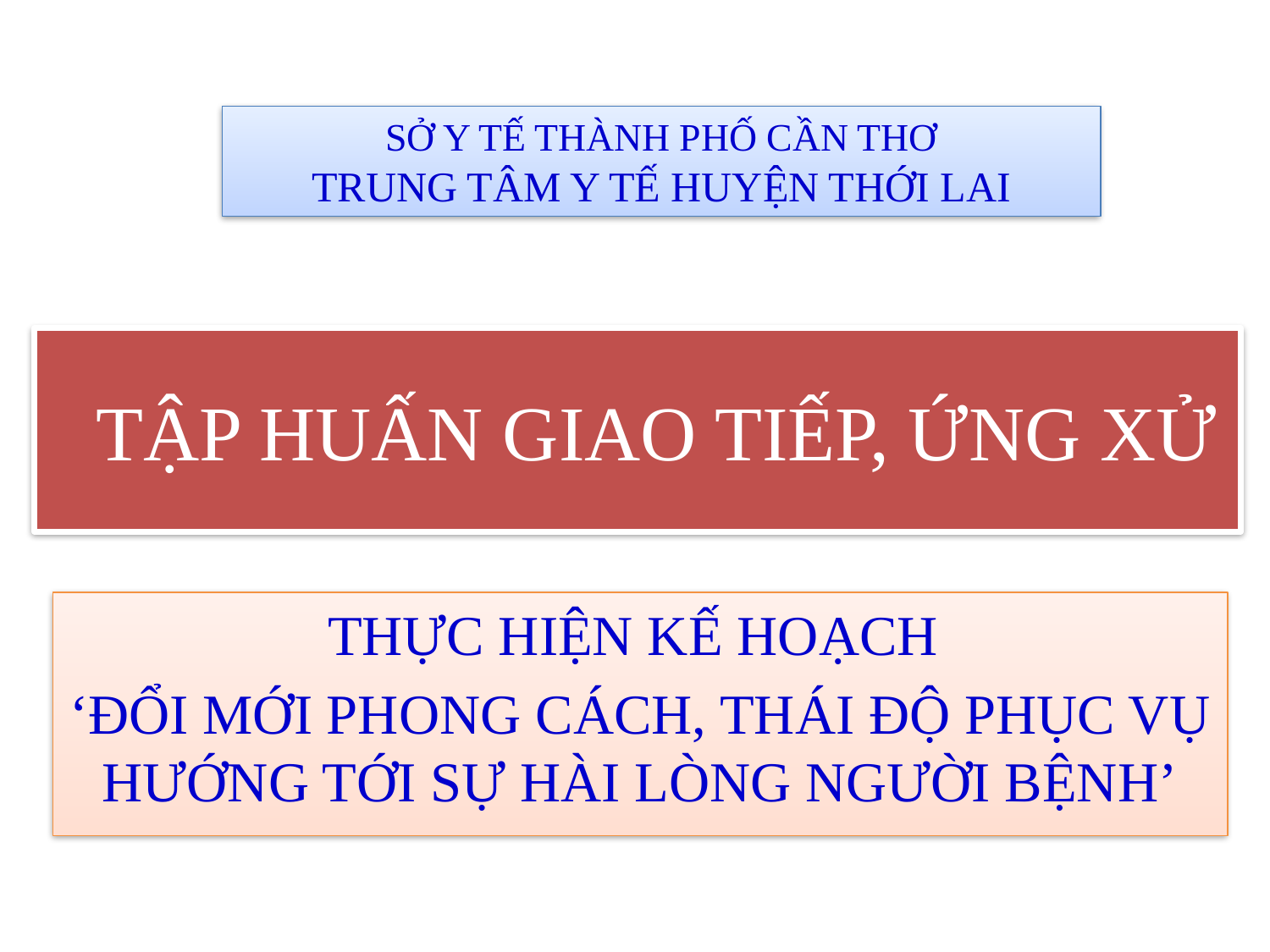

SỞ Y TẾ THÀNH PHỐ CẦN THƠ
TRUNG TÂM Y TẾ HUYỆN THỚI LAI
# TẬP HUẤN GIAO TIẾP, ỨNG XỬ
THỰC HIỆN KẾ HOẠCH
‘ĐỔI MỚI PHONG CÁCH, THÁI ĐỘ PHỤC VỤ HƯỚNG TỚI SỰ HÀI LÒNG NGƯỜI BỆNH’